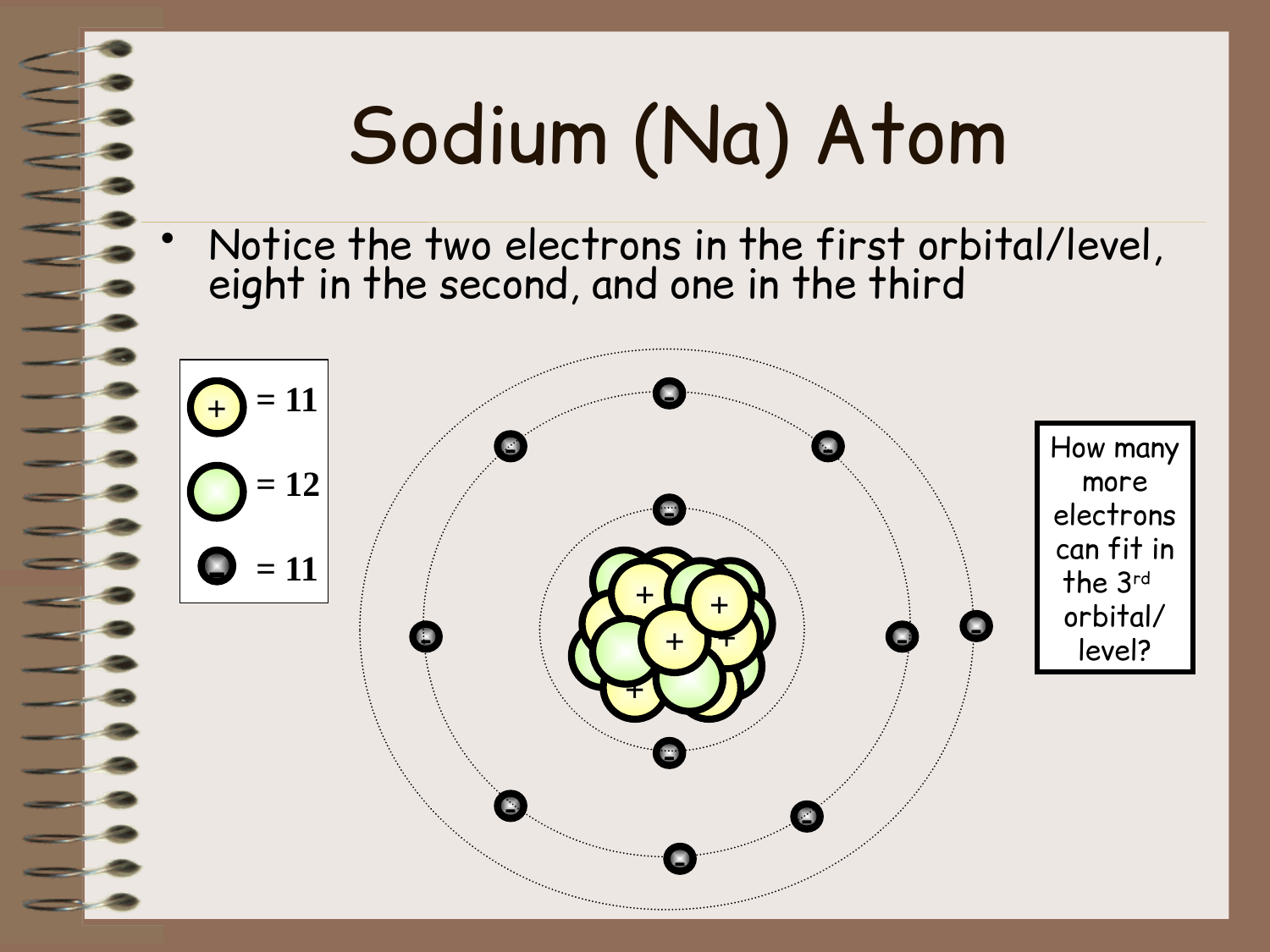

# Sodium (Na) Atom
Notice the two electrons in the first orbital/level, eight in the second, and one in the third

= 11

= 12

= 11
+

-
-

How many
more electrons
can fit in the 3rd
orbital/ level?
-
-
-

+
+

+
+

+
+

-
-

-

+
+
-
-
-
-